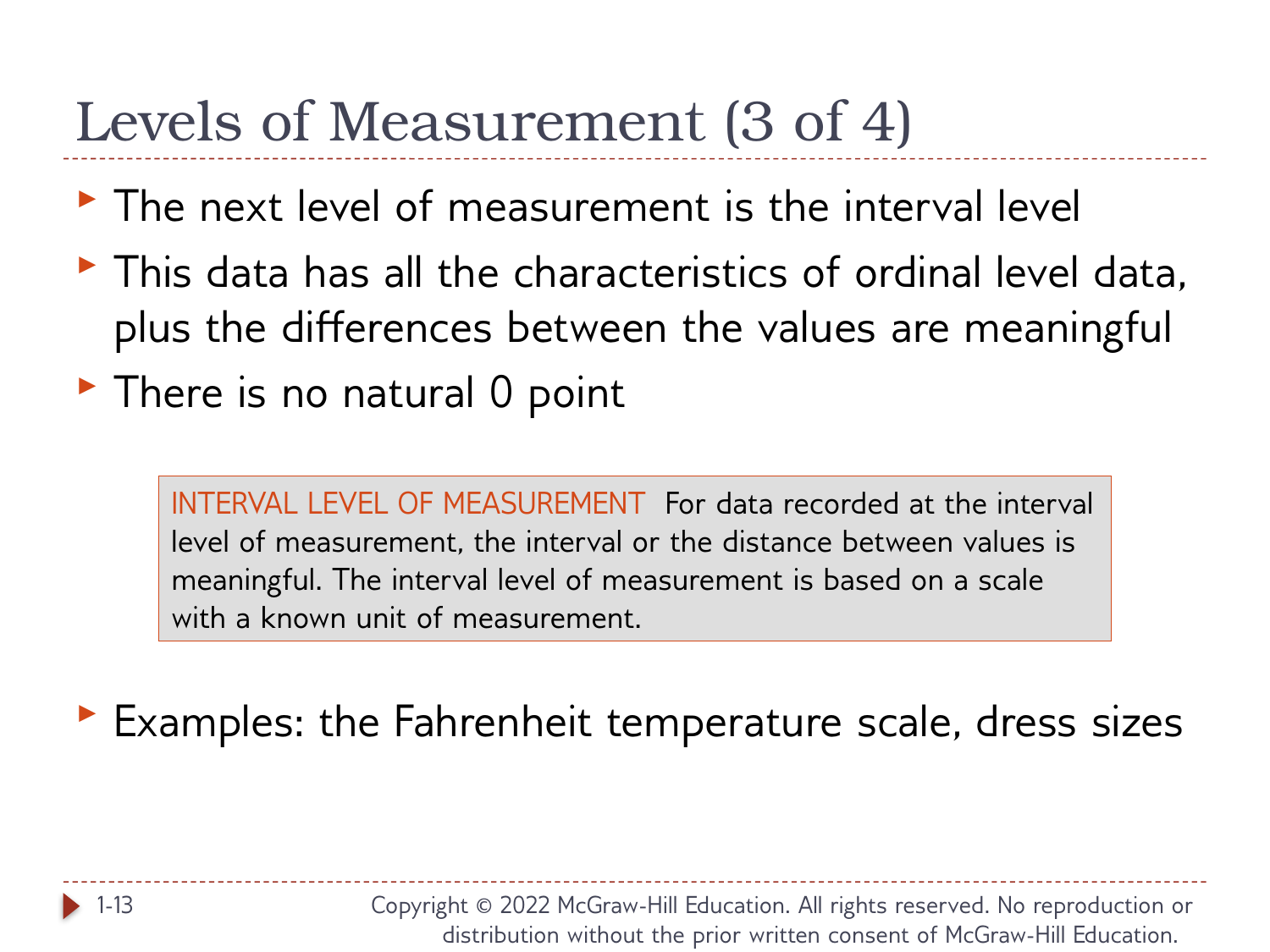

# Levels of Measurement (3 of 4)
The next level of measurement is the interval level
This data has all the characteristics of ordinal level data, plus the differences between the values are meaningful
There is no natural 0 point

Examples: the Fahrenheit temperature scale, dress sizes
INTERVAL LEVEL OF MEASUREMENT  For data recorded at the interval level of measurement, the interval or the distance between values is meaningful. The interval level of measurement is based on a scale with a known unit of measurement.
1-13
Copyright © 2022 McGraw-Hill Education. All rights reserved. No reproduction or distribution without the prior written consent of McGraw-Hill Education.